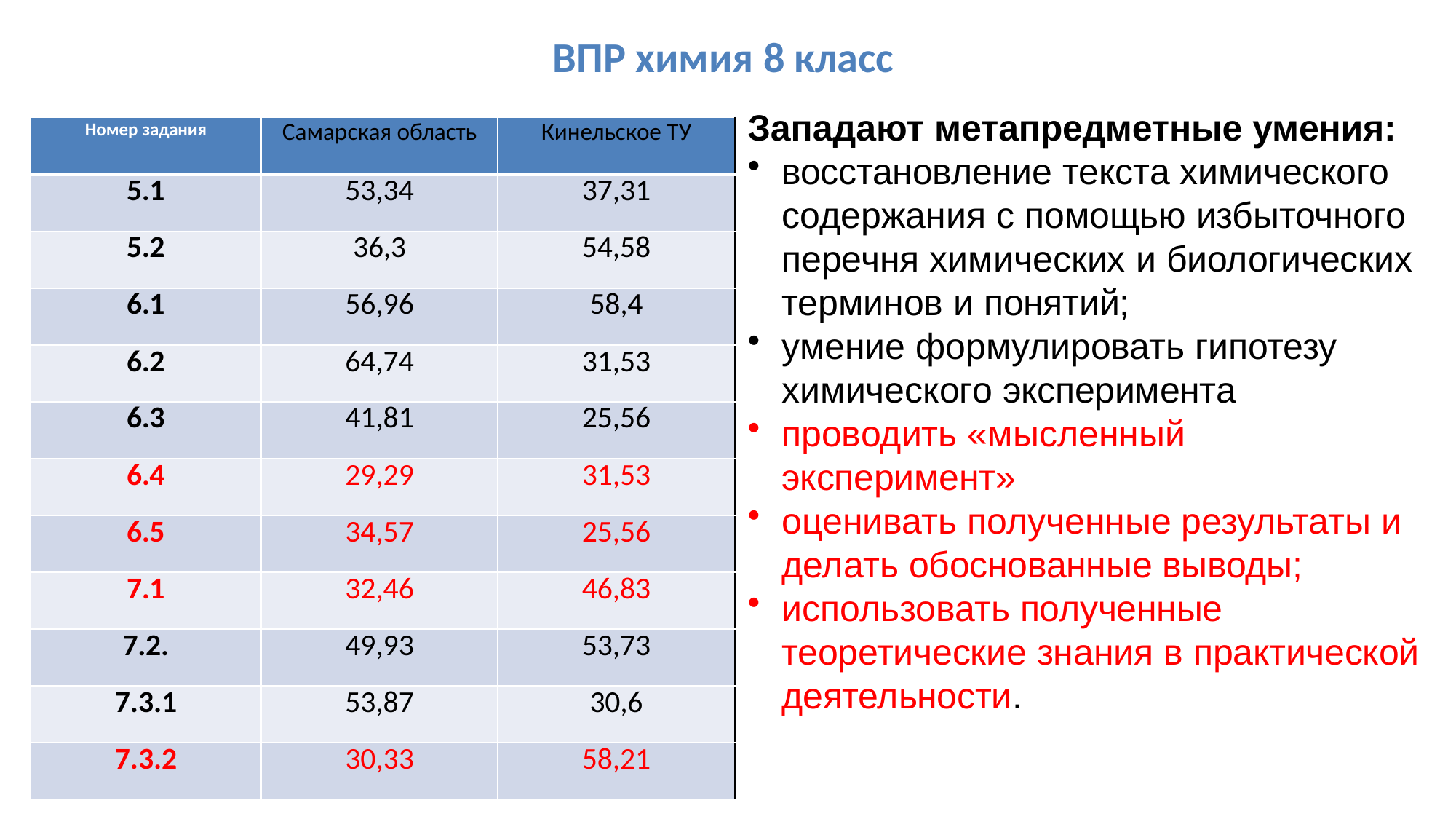

# ВПР химия 8 класс
Западают метапредметные умения:
восстановление текста химического содержания с помощью избыточного перечня химических и биологических терминов и понятий;
умение формулировать гипотезу
химического эксперимента
проводить «мысленный эксперимент»
оценивать полученные результаты и
делать обоснованные выводы;
использовать полученные теоретические знания в практической деятельности.
| Номер задания | Самарская область | Кинельское ТУ |
| --- | --- | --- |
| 5.1 | 53,34 | 37,31 |
| 5.2 | 36,3 | 54,58 |
| 6.1 | 56,96 | 58,4 |
| 6.2 | 64,74 | 31,53 |
| 6.3 | 41,81 | 25,56 |
| 6.4 | 29,29 | 31,53 |
| 6.5 | 34,57 | 25,56 |
| 7.1 | 32,46 | 46,83 |
| 7.2. | 49,93 | 53,73 |
| 7.3.1 | 53,87 | 30,6 |
| 7.3.2 | 30,33 | 58,21 |